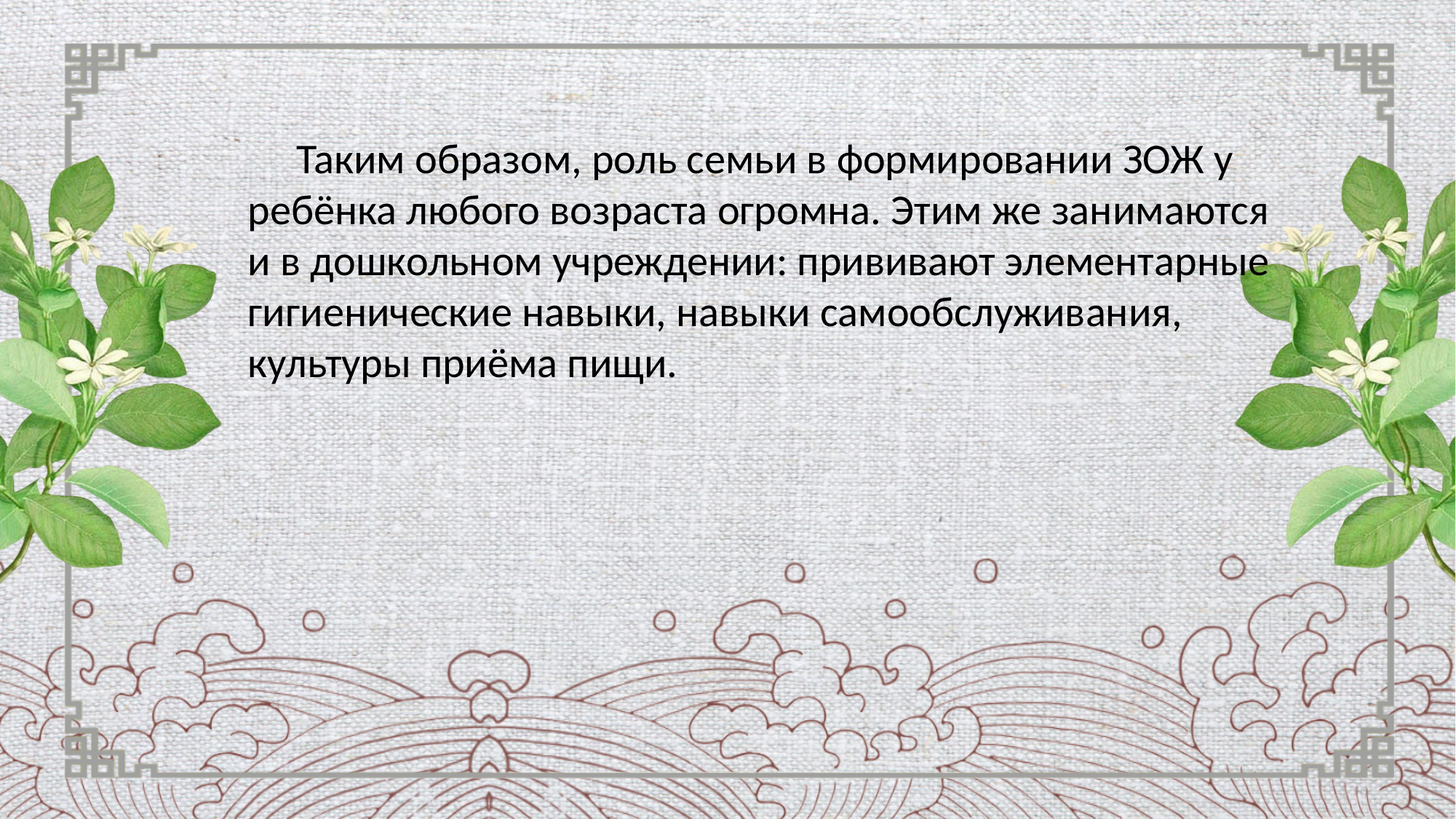

Таким образом, роль семьи в формировании ЗОЖ у ребёнка любого возраста огромна. Этим же занимаются и в дошкольном учреждении: прививают элементарные гигиенические навыки, навыки самообслуживания, культуры приёма пищи.